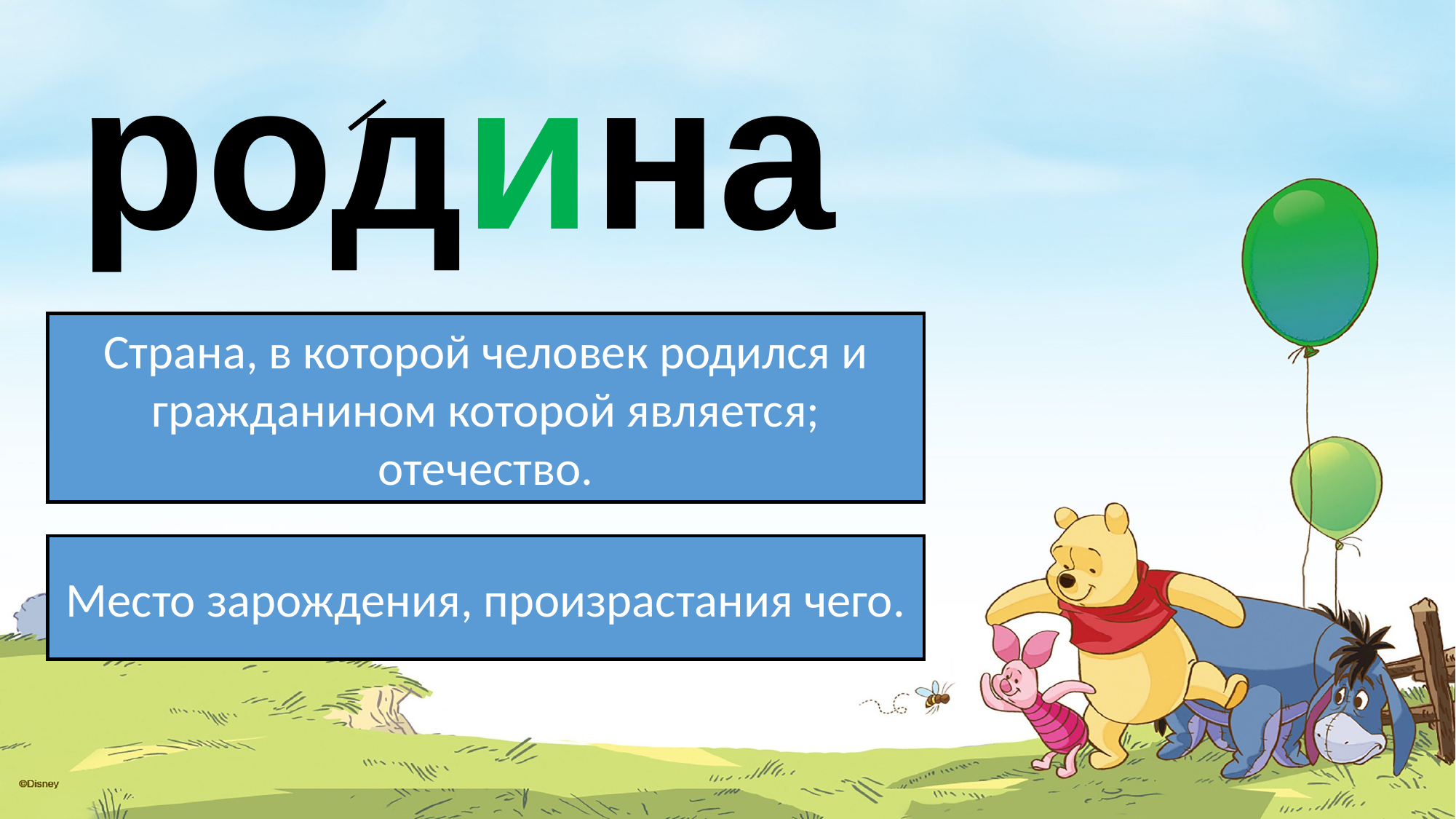

родина
Страна, в которой человек родился и гражданином которой является; отечество.
Место зарождения, произрастания чего.